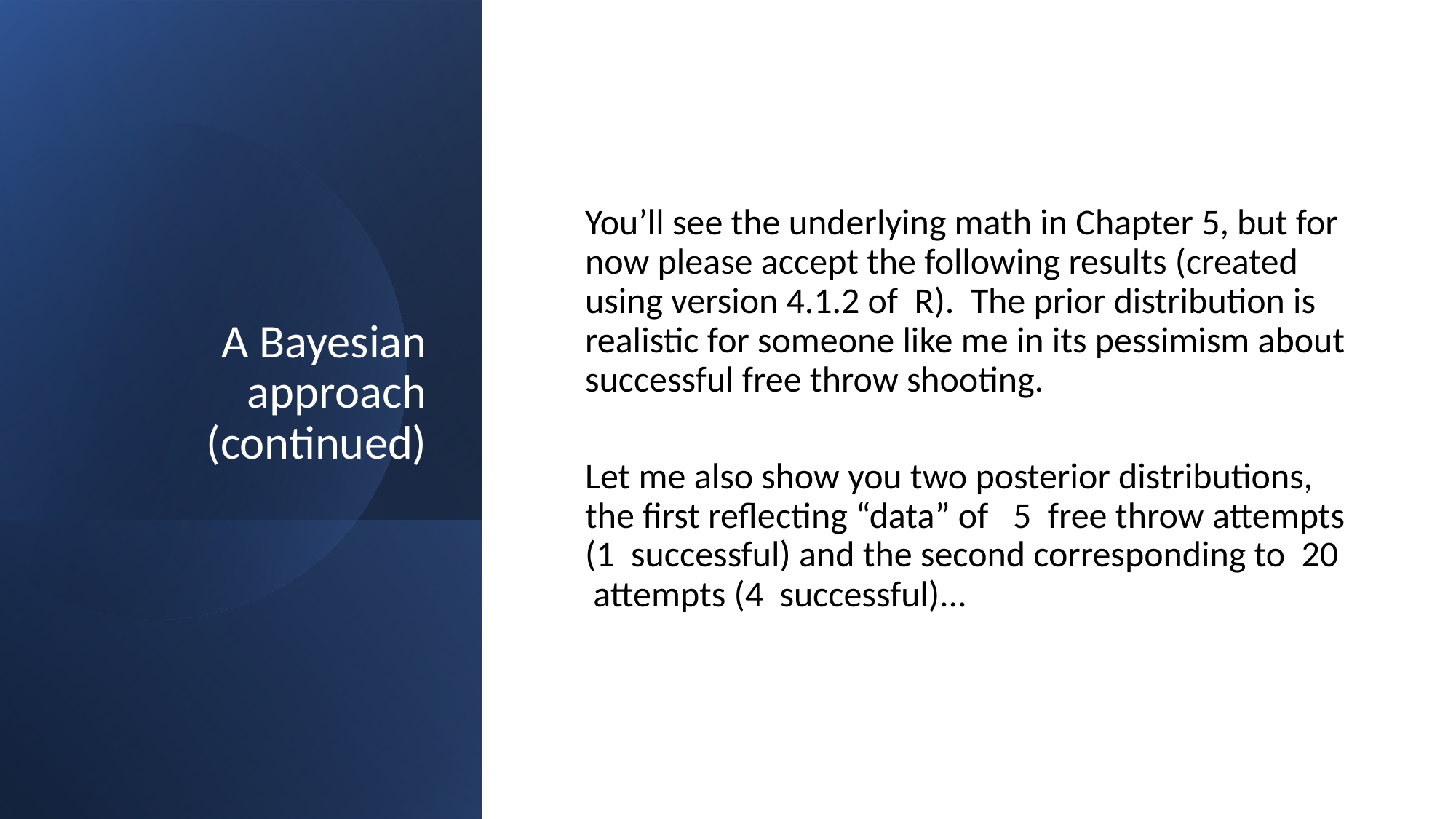

# A Bayesian approach (continued)
You’ll see the underlying math in Chapter 5, but for now please accept the following results (created using version 4.1.2 of  R).  The prior distribution is realistic for someone like me in its pessimism about successful free throw shooting.

Let me also show you two posterior distributions, the first reflecting “data” of   5  free throw attempts (1  successful) and the second corresponding to  20  attempts (4  successful)...